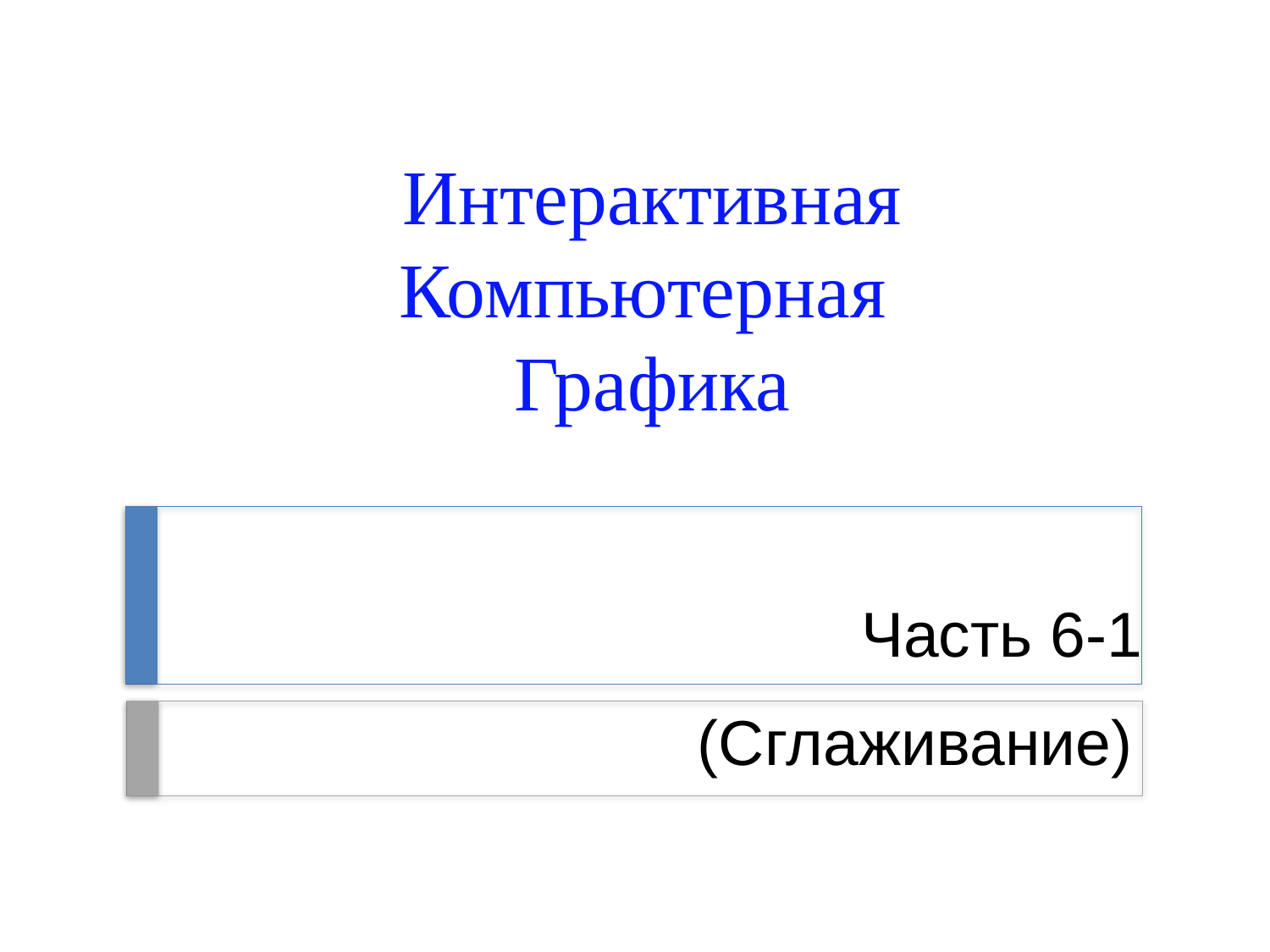

Интерактивная
Компьютерная
Графика
Часть 6-1
# (Сглаживание)